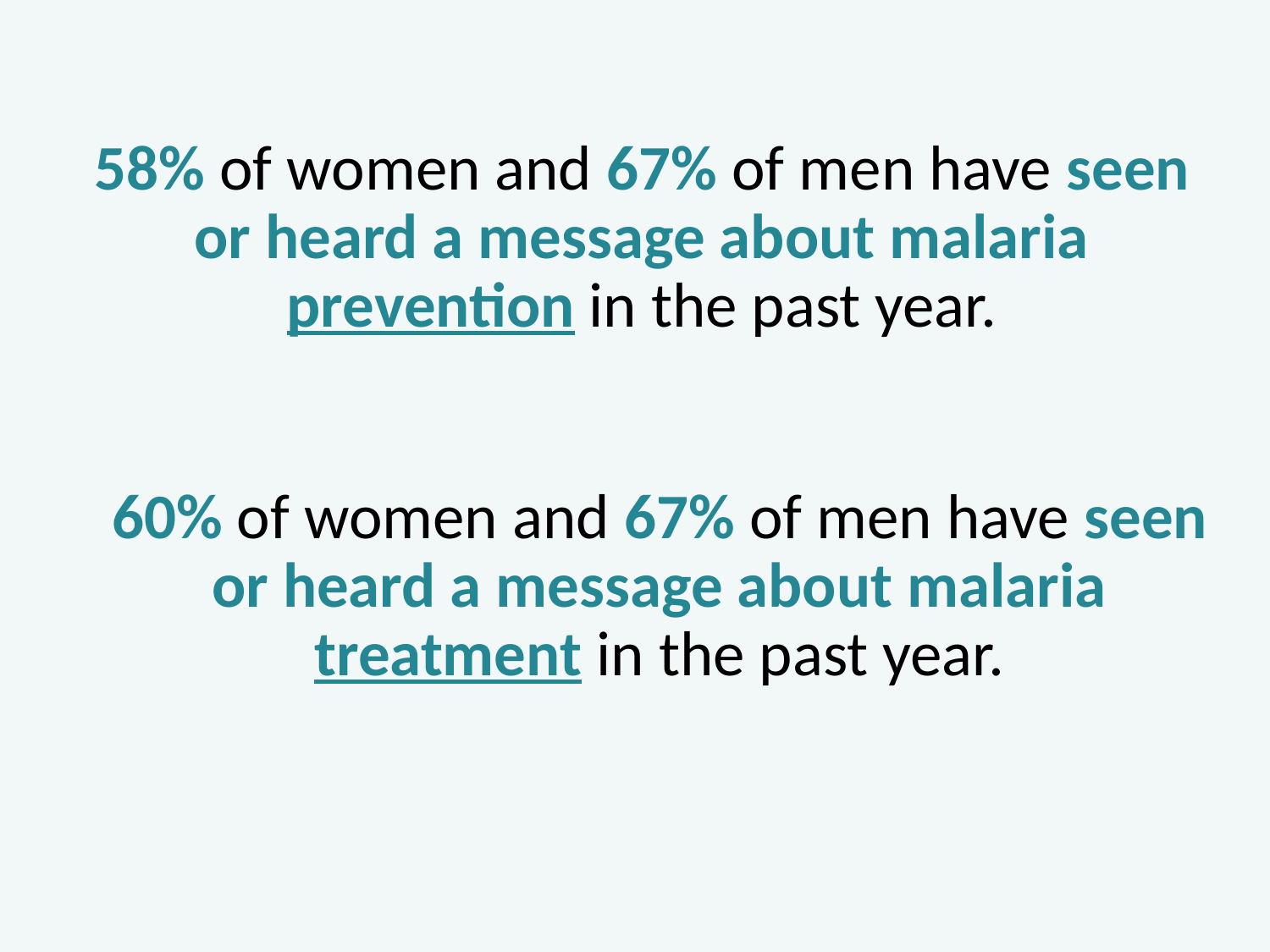

58% of women and 67% of men have seen or heard a message about malaria prevention in the past year.
60% of women and 67% of men have seen or heard a message about malaria treatment in the past year.